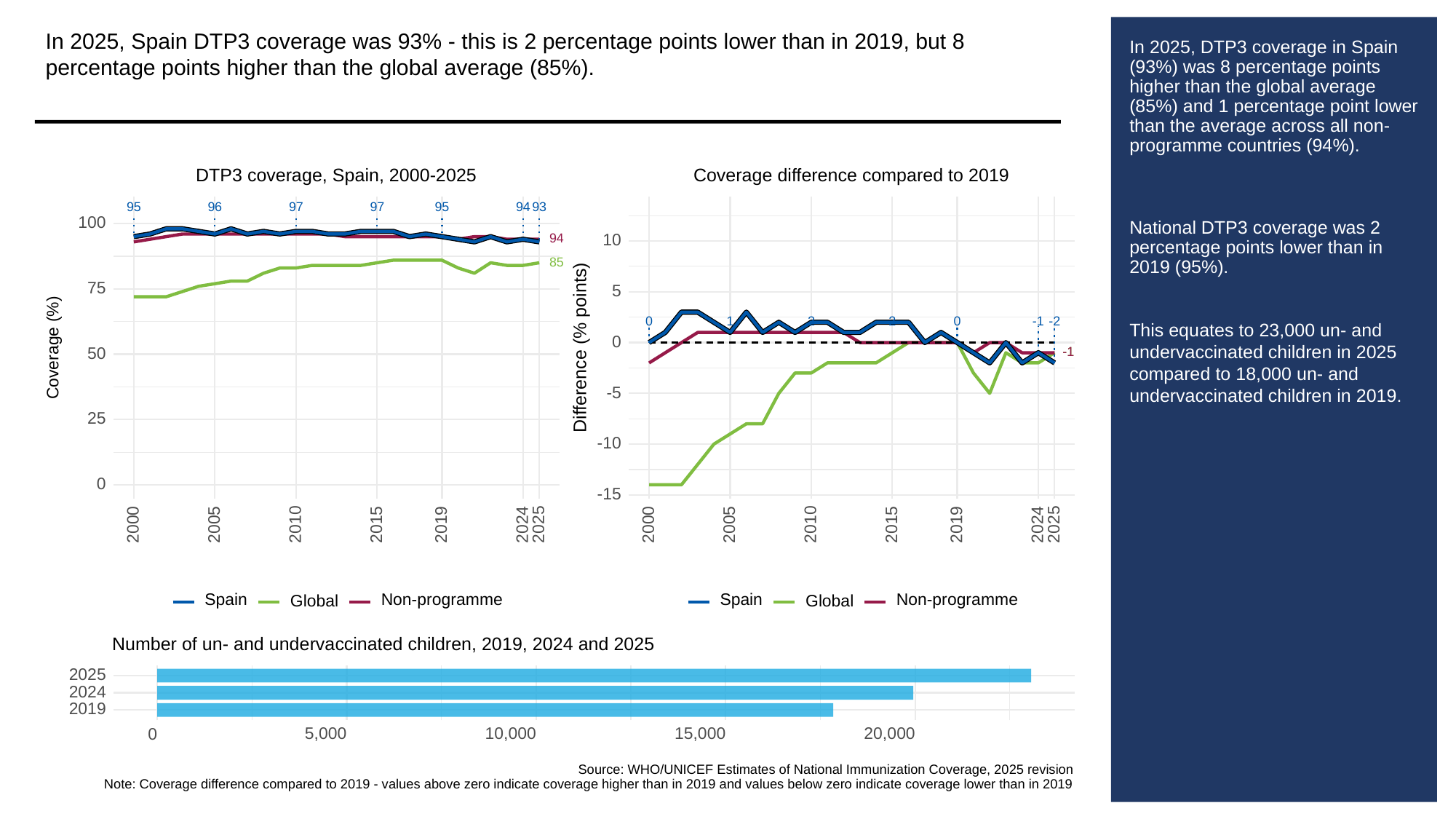

In 2025, Spain DTP3 coverage was 93% - this is 2 percentage points lower than in 2019, but 8 percentage points higher than the global average (85%).
# In 2025, DTP3 coverage in Spain (93%) was 8 percentage points higher than the global average (85%) and 1 percentage point lower than the average across all non-programme countries (94%).

National DTP3 coverage was 2 percentage points lower than in 2019 (95%).

This equates to 23,000 un- and undervaccinated children in 2025 compared to 18,000 un- and undervaccinated children in 2019.

DTP3 coverage, Spain, 2000-2025
Coverage difference compared to 2019

93
95
96
97
97
95
94

100

94
10

85

75
5

0
0
1
2
2
-1
-2

0
Difference (% points)
Coverage (%)

50
-1
-1

-5

25

-10

0

-15

2000
2005
2010
2015
2019
2024
2025
2000
2005
2010
2015
2019
2024
2025
Spain
Spain
Non-programme
Non-programme
Global
Global

Number of un- and undervaccinated children, 2019, 2024 and 2025

2025

2024

2019

5,000
10,000
15,000
20,000
0
Source: WHO/UNICEF Estimates of National Immunization Coverage, 2025 revision
Note: Coverage difference compared to 2019 - values above zero indicate coverage higher than in 2019 and values below zero indicate coverage lower than in 2019